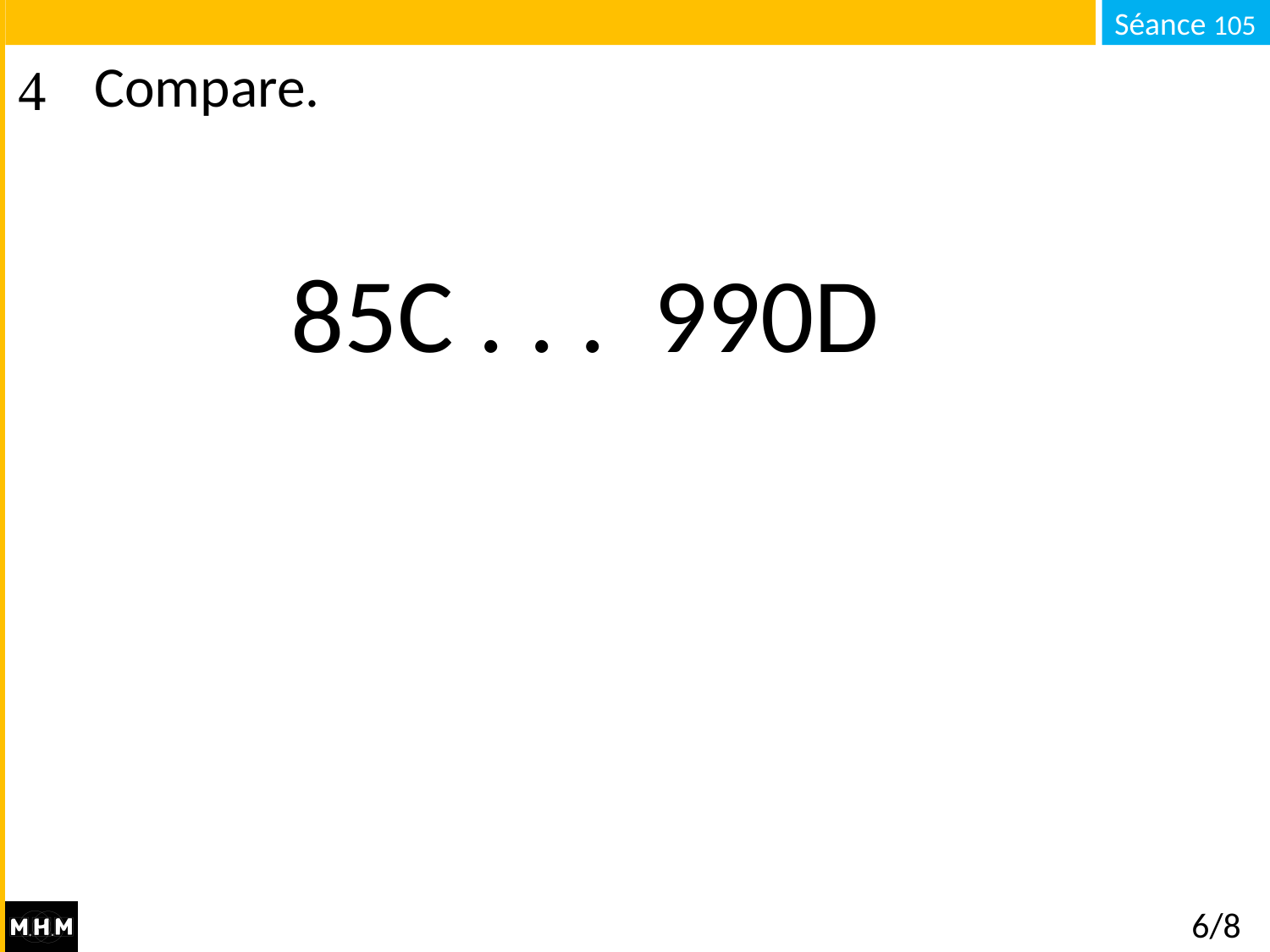

# Compare.
85C . . .  990D
6/8